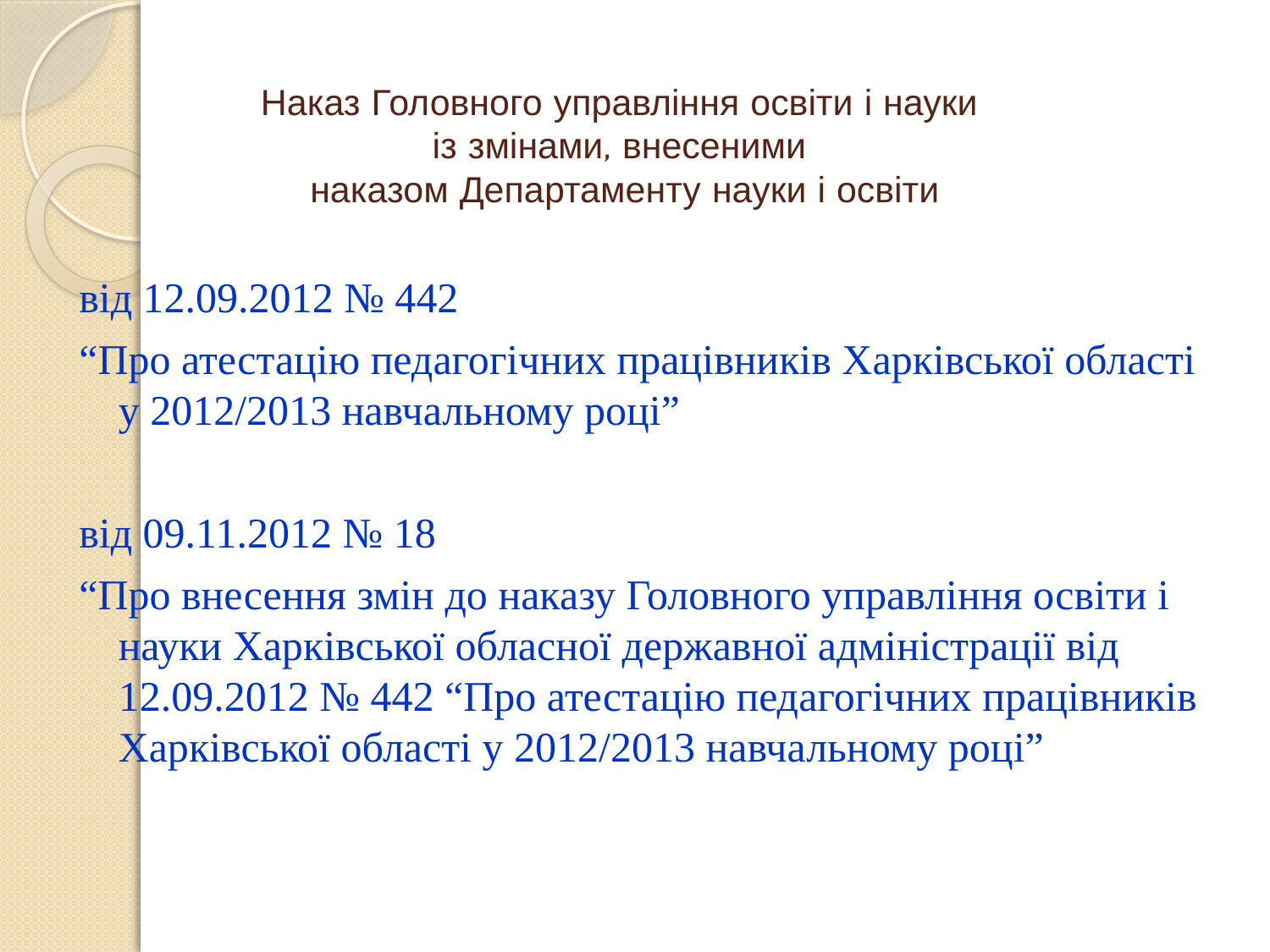

# Наказ Головного управління освіти і науки із змінами, внесеними наказом Департаменту науки і освіти
від 12.09.2012 № 442
“Про атестацію педагогічних працівників Харківської області у 2012/2013 навчальному році”

від 09.11.2012 № 18
“Про внесення змін до наказу Головного управління освіти і науки Харківської обласної державної адміністрації від 12.09.2012 № 442 “Про атестацію педагогічних працівників Харківської області у 2012/2013 навчальному році”